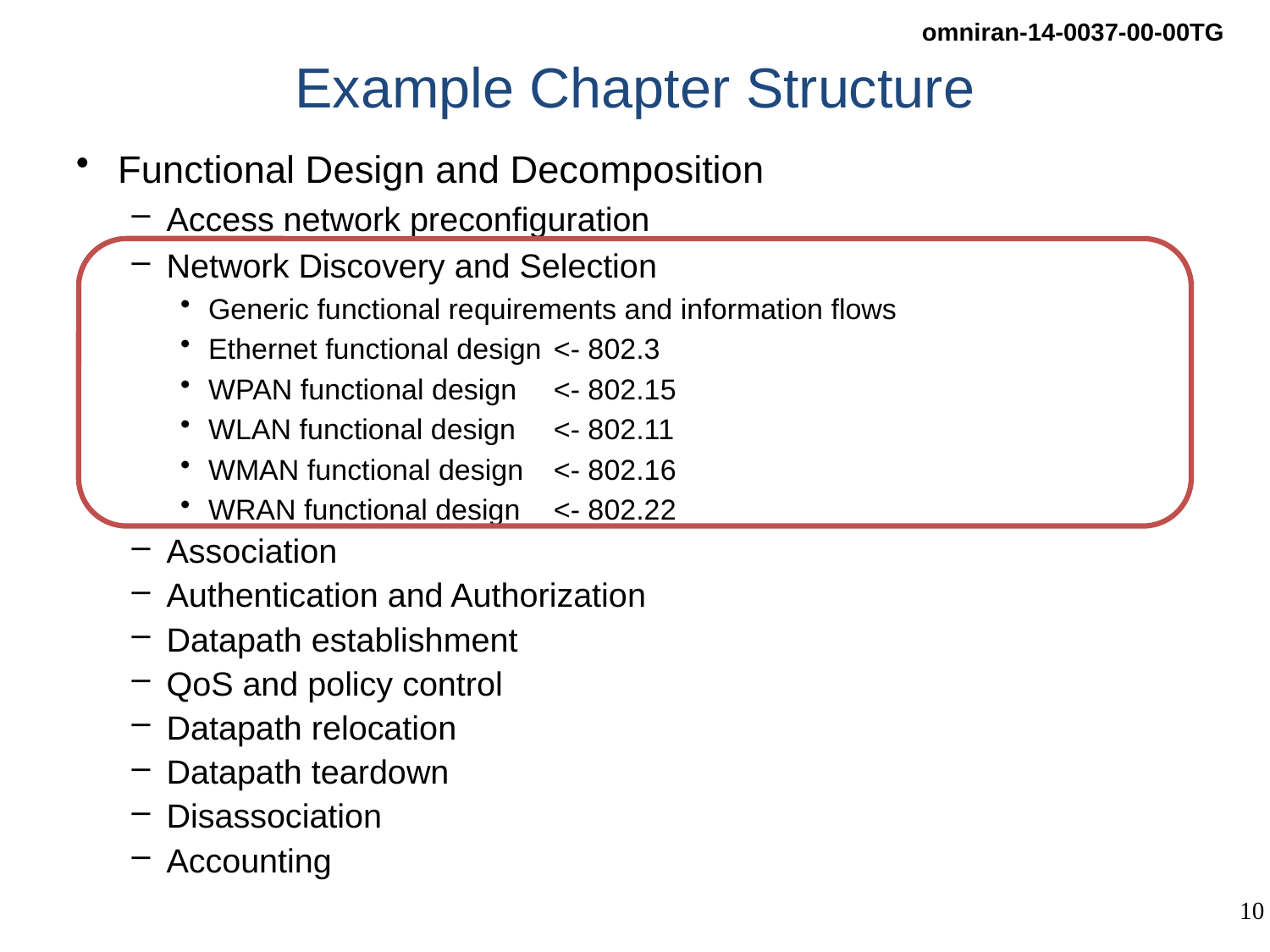

# Example Chapter Structure
Functional Design and Decomposition
Access network preconfiguration
Network Discovery and Selection
Generic functional requirements and information flows
Ethernet functional design	<- 802.3
WPAN functional design	<- 802.15
WLAN functional design	<- 802.11
WMAN functional design	<- 802.16
WRAN functional design	<- 802.22
Association
Authentication and Authorization
Datapath establishment
QoS and policy control
Datapath relocation
Datapath teardown
Disassociation
Accounting